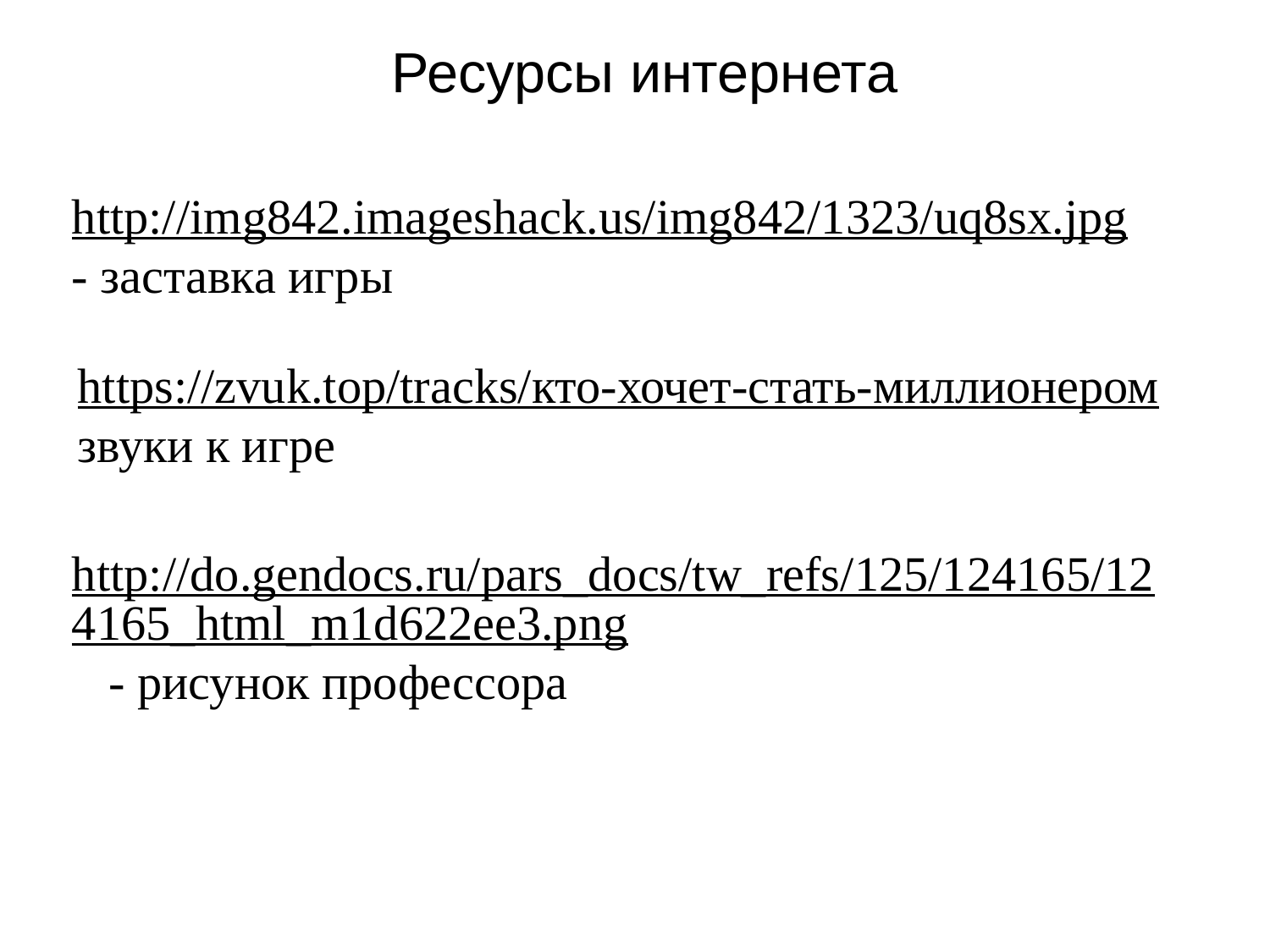

Ресурсы интернета
http://img842.imageshack.us/img842/1323/uq8sx.jpg     - заставка игры
https://zvuk.top/tracks/кто-хочет-стать-миллионером
звуки к игре
http://do.gendocs.ru/pars_docs/tw_refs/125/124165/124165_html_m1d622ee3.png   - рисунок профессора